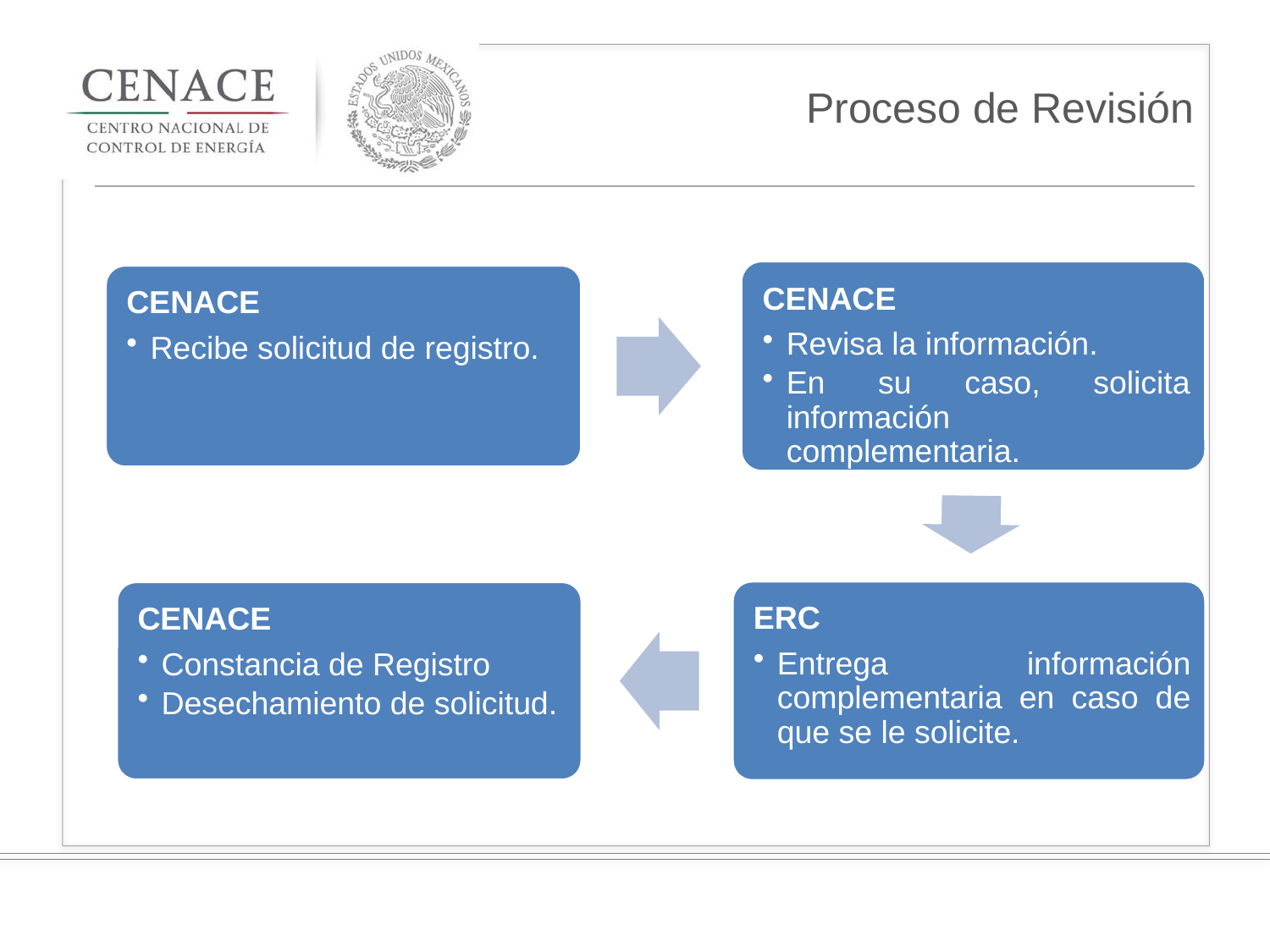

# Proceso de Revisión
CENACE
Recibe solicitud de registro.

CENACE
Revisa la información.
En su caso, solicita información complementaria.

ERC
Entrega información complementaria en caso de que se le solicite.

CENACE
Constancia de Registro
Desechamiento de solicitud.